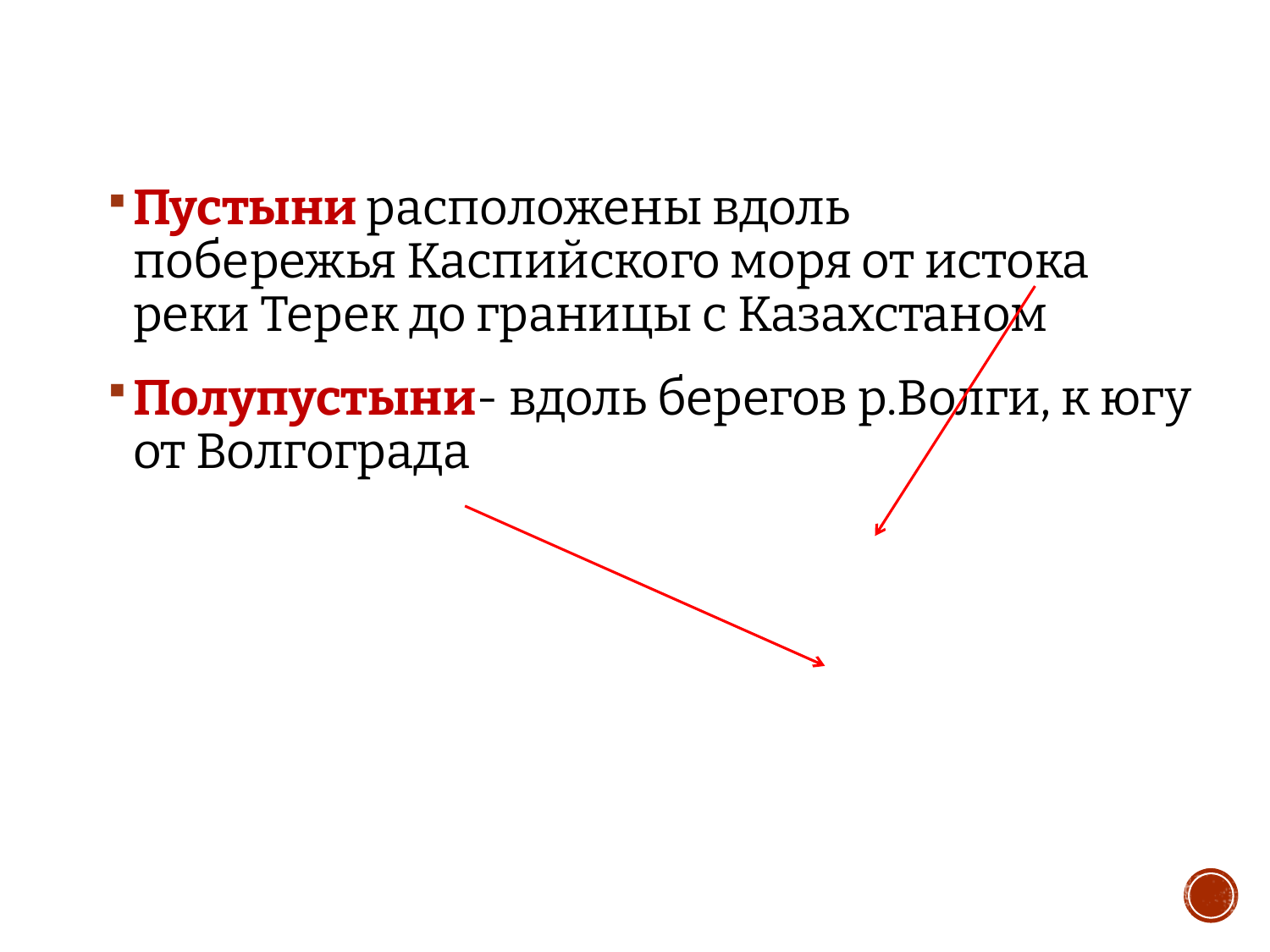

Пустыни расположены вдоль  побережья Каспийского моря от истока реки Терек до границы с Казахстаном

Полупустыни- вдоль берегов р.Волги, к югу от Волгограда